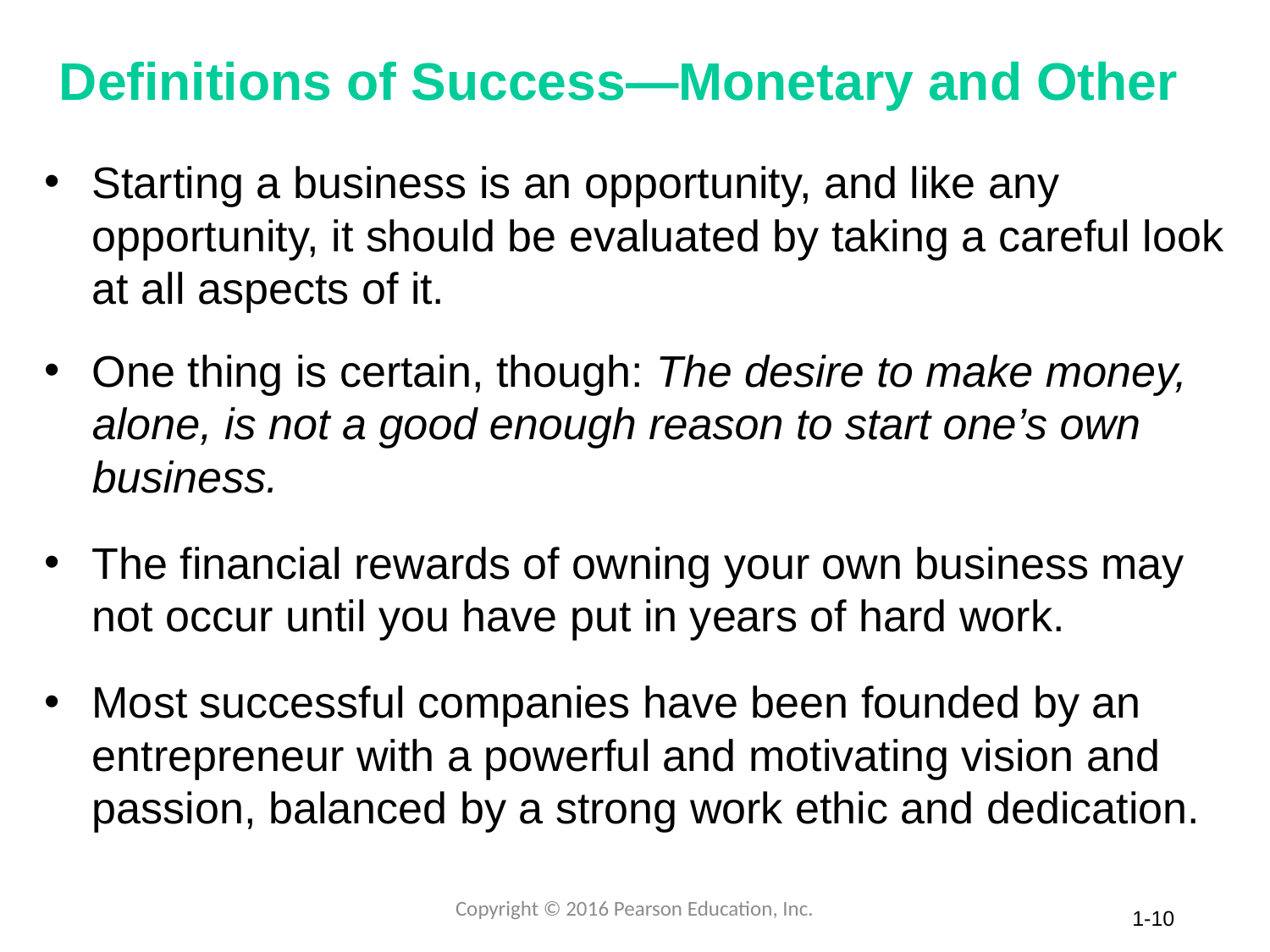

# Definitions of Success—Monetary and Other
Starting a business is an opportunity, and like any opportunity, it should be evaluated by taking a careful look at all aspects of it.
One thing is certain, though: The desire to make money, alone, is not a good enough reason to start one’s own business.

The financial rewards of owning your own business may not occur until you have put in years of hard work.

Most successful companies have been founded by an entrepreneur with a powerful and motivating vision and passion, balanced by a strong work ethic and dedication.
Copyright © 2016 Pearson Education, Inc.